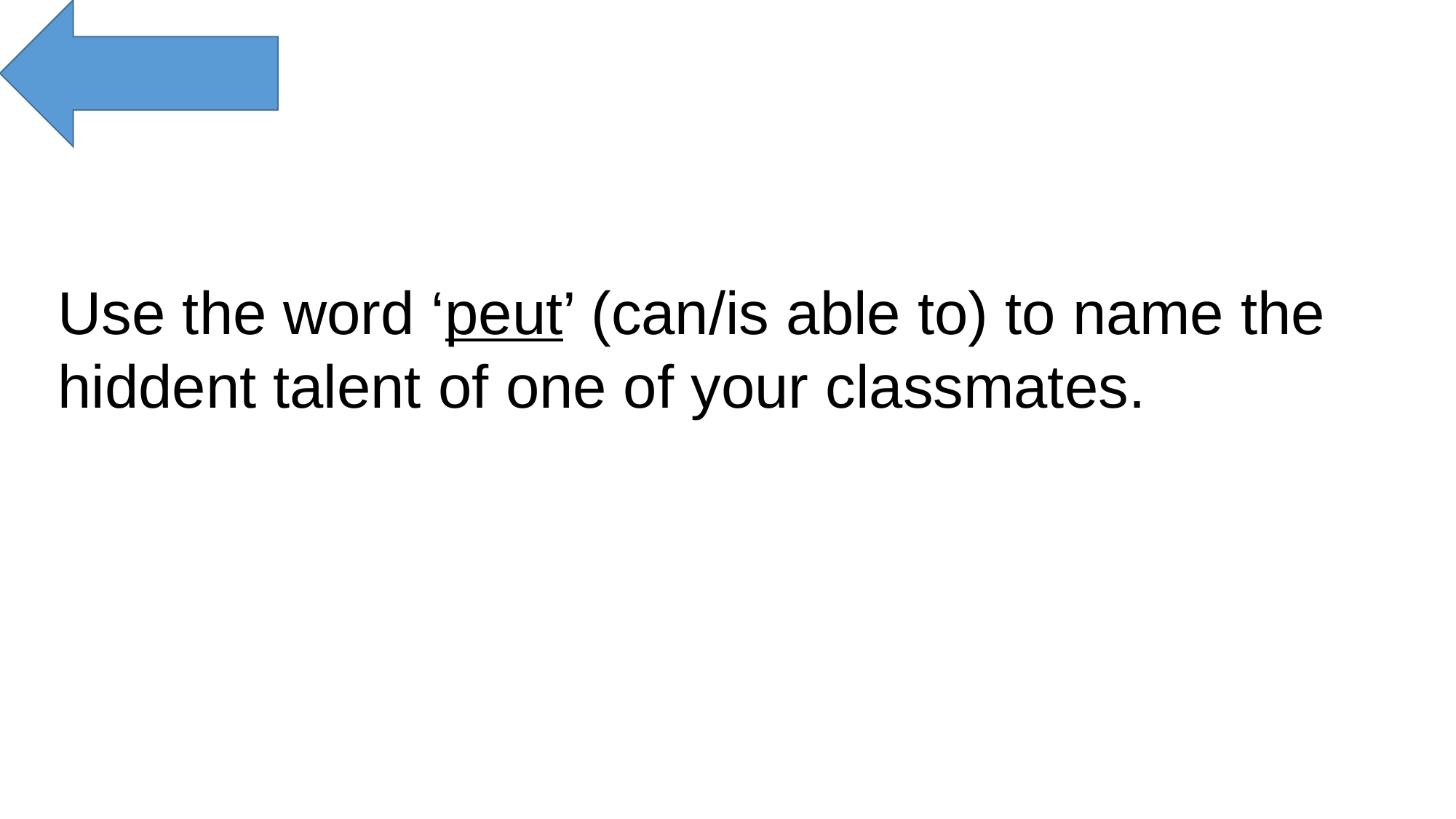

Use the word ‘peut’ (can/is able to) to name the hiddent talent of one of your classmates.